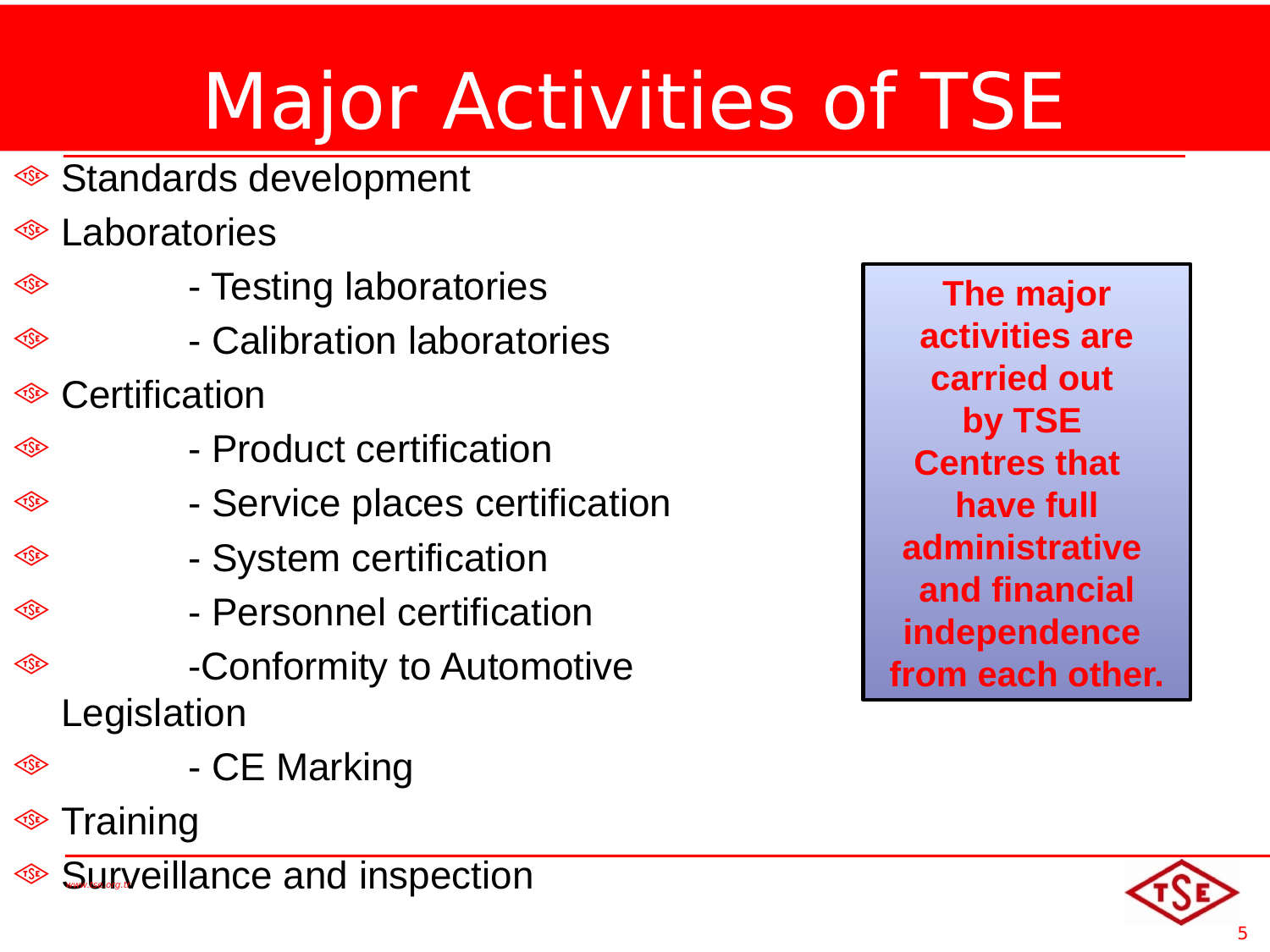

# Major Activities of TSE
Standards development
Laboratories
	- Testing laboratories
	- Calibration laboratories
Certification
	- Product certification
	- Service places certification
	- System certification
	- Personnel certification
	-Conformity to Automotive Legislation
	- CE Marking
Training
Surveillance and inspection
The major
activities are
carried out
by TSE
Centres that
have full
administrative
and financial
independence
from each other.

www.tse.org.tr
5